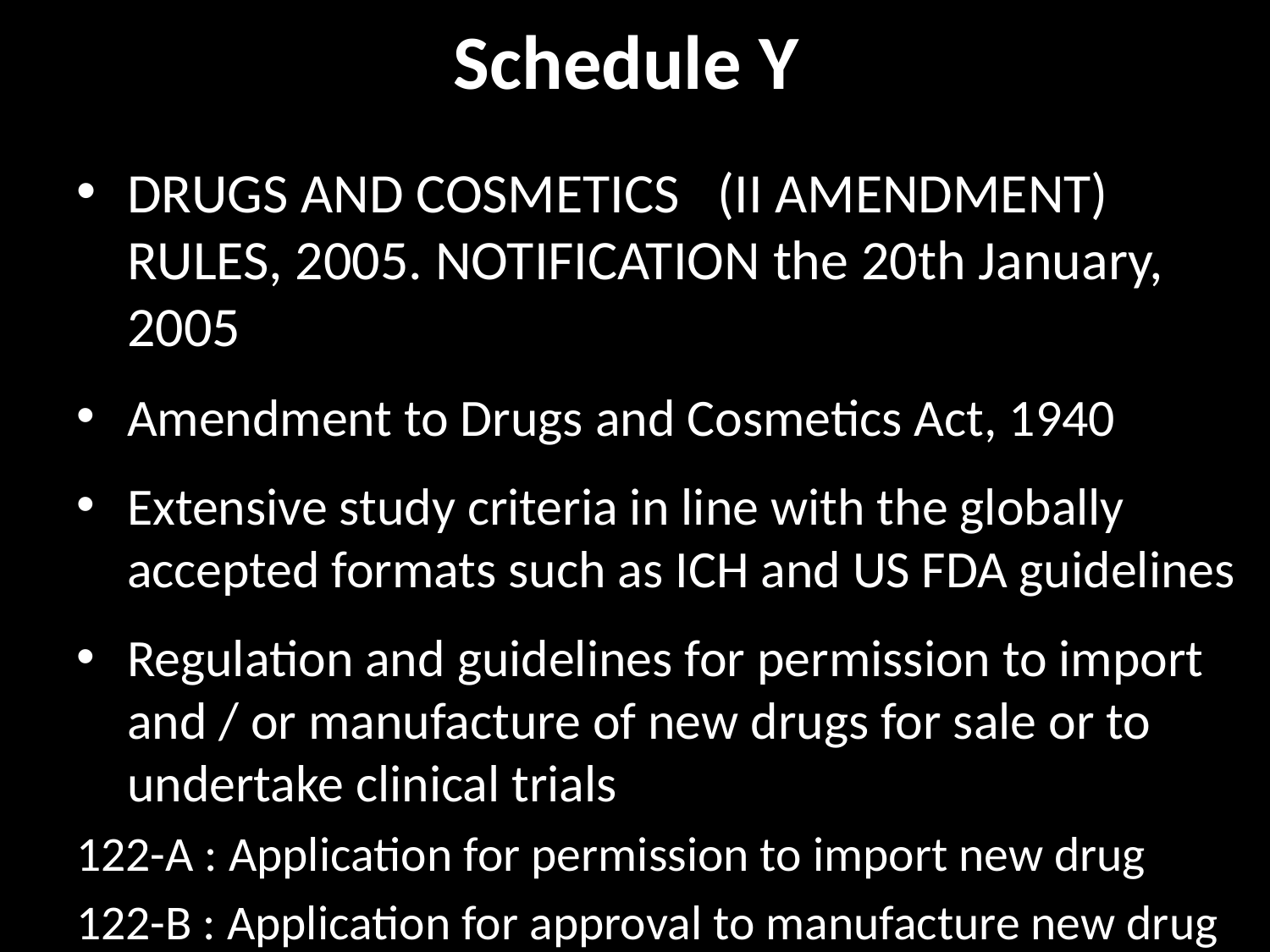

# Schedule Y
DRUGS AND COSMETICS   (II AMENDMENT) RULES, 2005. NOTIFICATION the 20th January, 2005
Amendment to Drugs and Cosmetics Act, 1940
Extensive study criteria in line with the globally accepted formats such as ICH and US FDA guidelines
Regulation and guidelines for permission to import and / or manufacture of new drugs for sale or to undertake clinical trials
122-A : Application for permission to import new drug
122-B : Application for approval to manufacture new drug